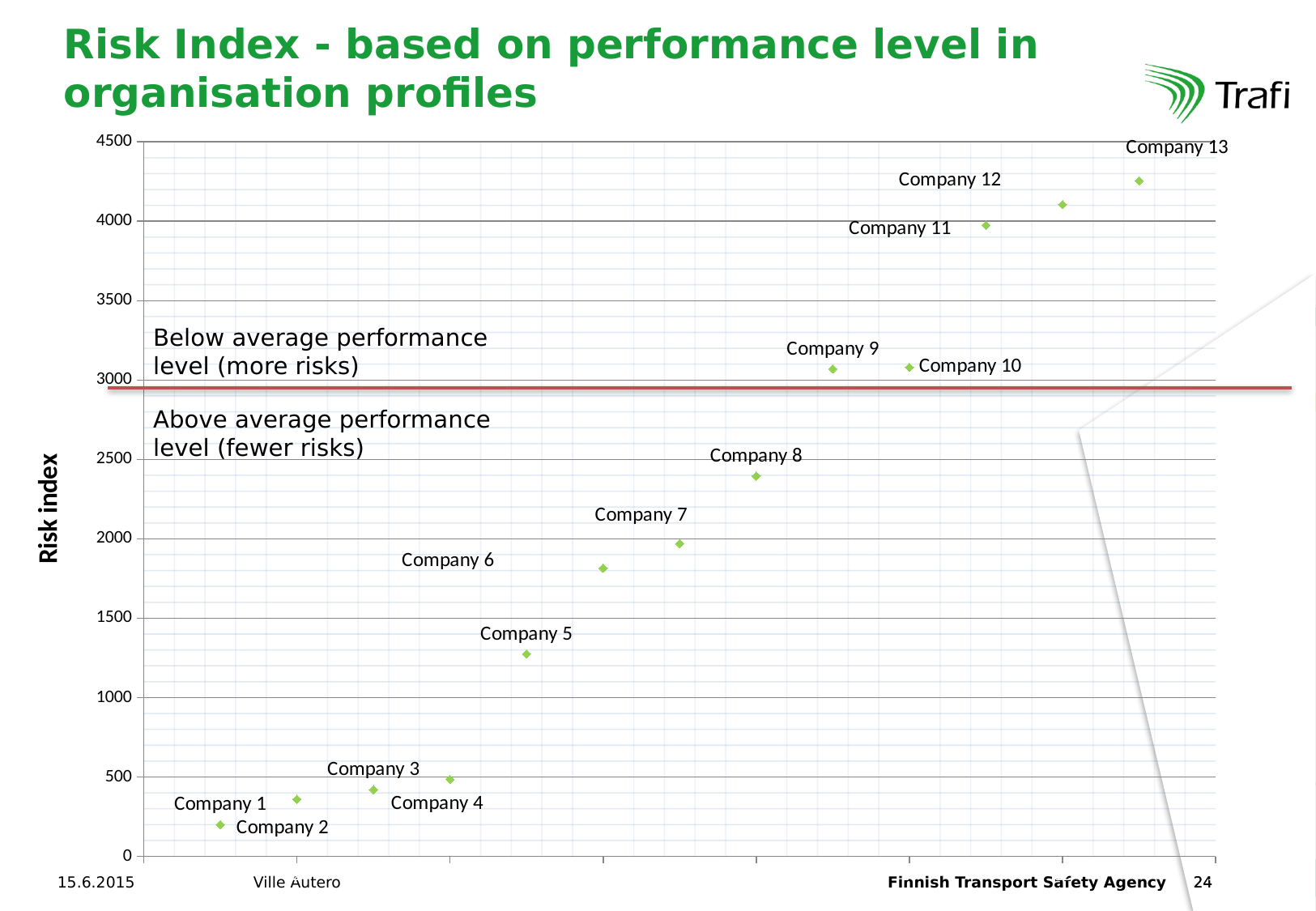

Risk Index - based on performance level in
organisation profiles

### Chart

| Category |  |
|---|---|
Below average performance level (more risks)
Above average performance level (fewer risks)
15.6.2015
Ville Autero
24
24